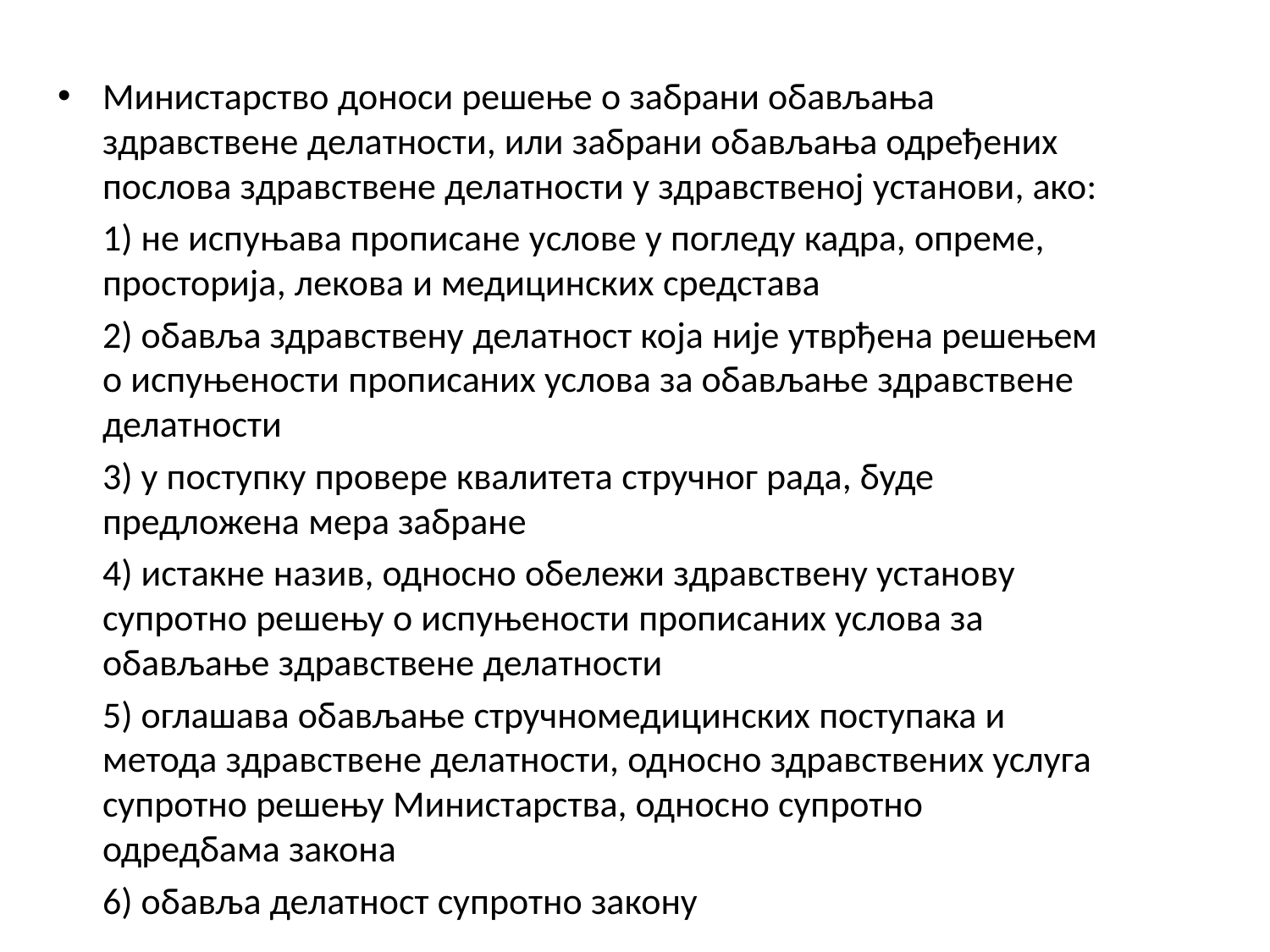

Министарство доноси решење о забрани обављања здравствене делатности, или забрани обављања одређених послова здравствене делатности у здравственој установи, ако:
	1) не испуњава прописане услове у погледу кадра, опреме, просторија, лекова и медицинских средстава
	2) обавља здравствену делатност која није утврђена решењем о испуњености прописаних услова за обављање здравствене делатности
	3) у поступку провере квалитета стручног рада, буде предложена мера забране
	4) истакне назив, односно обележи здравствену установу супротно решењу о испуњености прописаних услова за обављање здравствене делатности
	5) оглашава обављање стручномедицинских поступака и метода здравствене делатности, односно здравствених услуга супротно решењу Министарства, односно супротно одредбама закона
	6) обавља делатност супротно закону